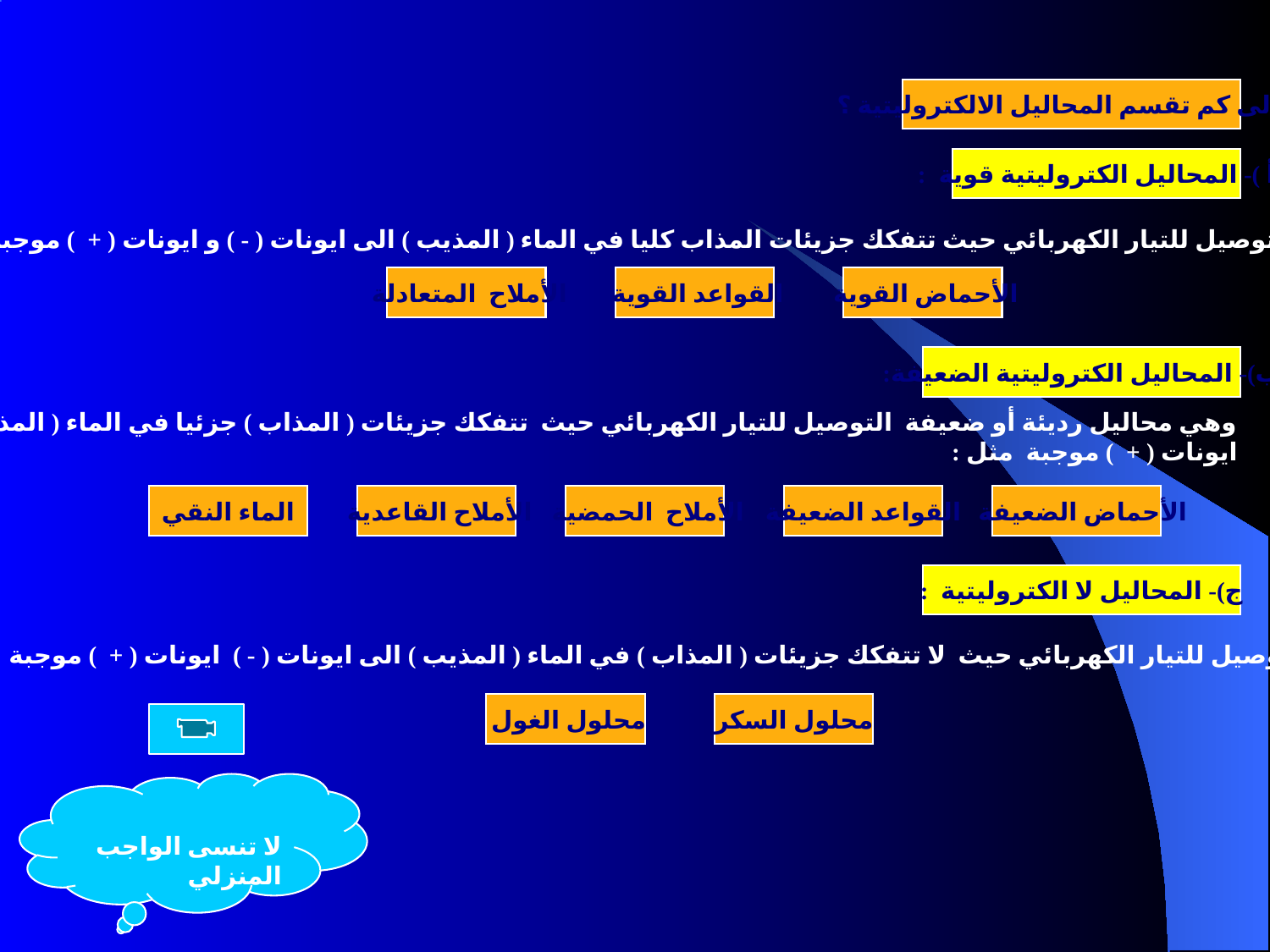

4- الى كم تقسم المحاليل الالكتروليتية ؟
أ )- المحاليل الكتروليتية قوية  :
وهي محاليل جيدة التوصيل للتيار الكهربائي حيث تتفكك جزيئات المذاب كليا في الماء ( المذيب ) الى ايونات ( - ) و ايونات ( +  ) موجبة  مثل :
الأملاح  المتعادلة
القواعد القوية
الأحماض القوية
ب)- المحاليل الكتروليتية الضعيفة:
وهي محاليل رديئة أو ضعيفة  التوصيل للتيار الكهربائي حيث  تتفكك جزيئات ( المذاب ) جزئيا في الماء ( المذيب ) الى ايونات ( - )
ايونات ( +  ) موجبة  مثل :
الماء النقي
الأملاح القاعدية
الأملاح  الحمضية
القواعد الضعيفة
الأحماض الضعيفة
ج)- المحاليل لا الكتروليتية  :
وهي محاليل لا توصيل للتيار الكهربائي حيث  لا تتفكك جزيئات ( المذاب ) في الماء ( المذيب ) الى ايونات ( - )  ايونات ( +  ) موجبة  مثل :
محلول الغول
محلول السكر

لا تنسى الواجب المنزلي